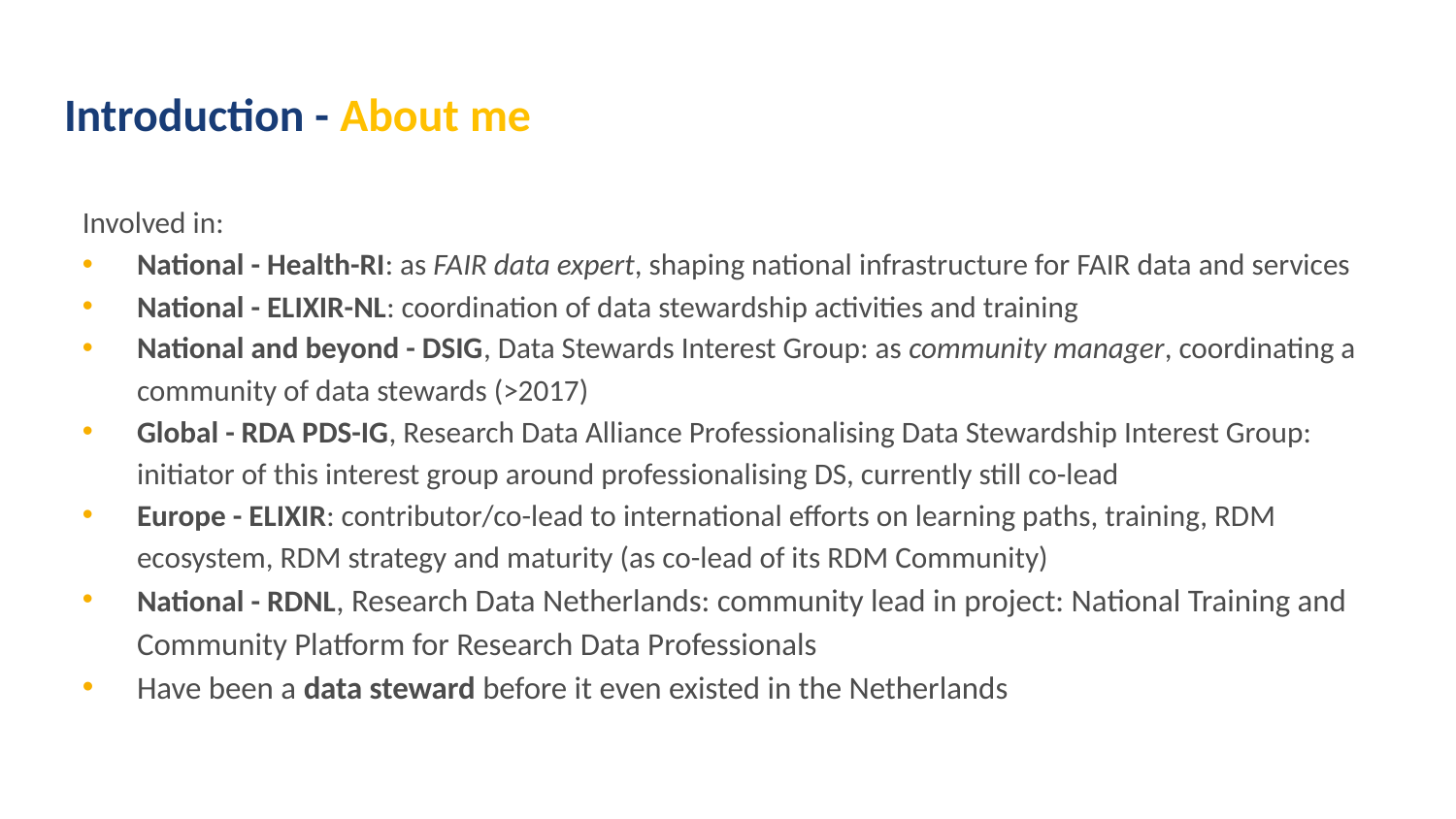

# Introduction - About me
Involved in:
National - Health-RI: as FAIR data expert, shaping national infrastructure for FAIR data and services
National - ELIXIR-NL: coordination of data stewardship activities and training
National and beyond - DSIG, Data Stewards Interest Group: as community manager, coordinating a community of data stewards (>2017)
Global - RDA PDS-IG, Research Data Alliance Professionalising Data Stewardship Interest Group: initiator of this interest group around professionalising DS, currently still co-lead
Europe - ELIXIR: contributor/co-lead to international efforts on learning paths, training, RDM ecosystem, RDM strategy and maturity (as co-lead of its RDM Community)
National - RDNL, Research Data Netherlands: community lead in project: National Training and Community Platform for Research Data Professionals
Have been a data steward before it even existed in the Netherlands